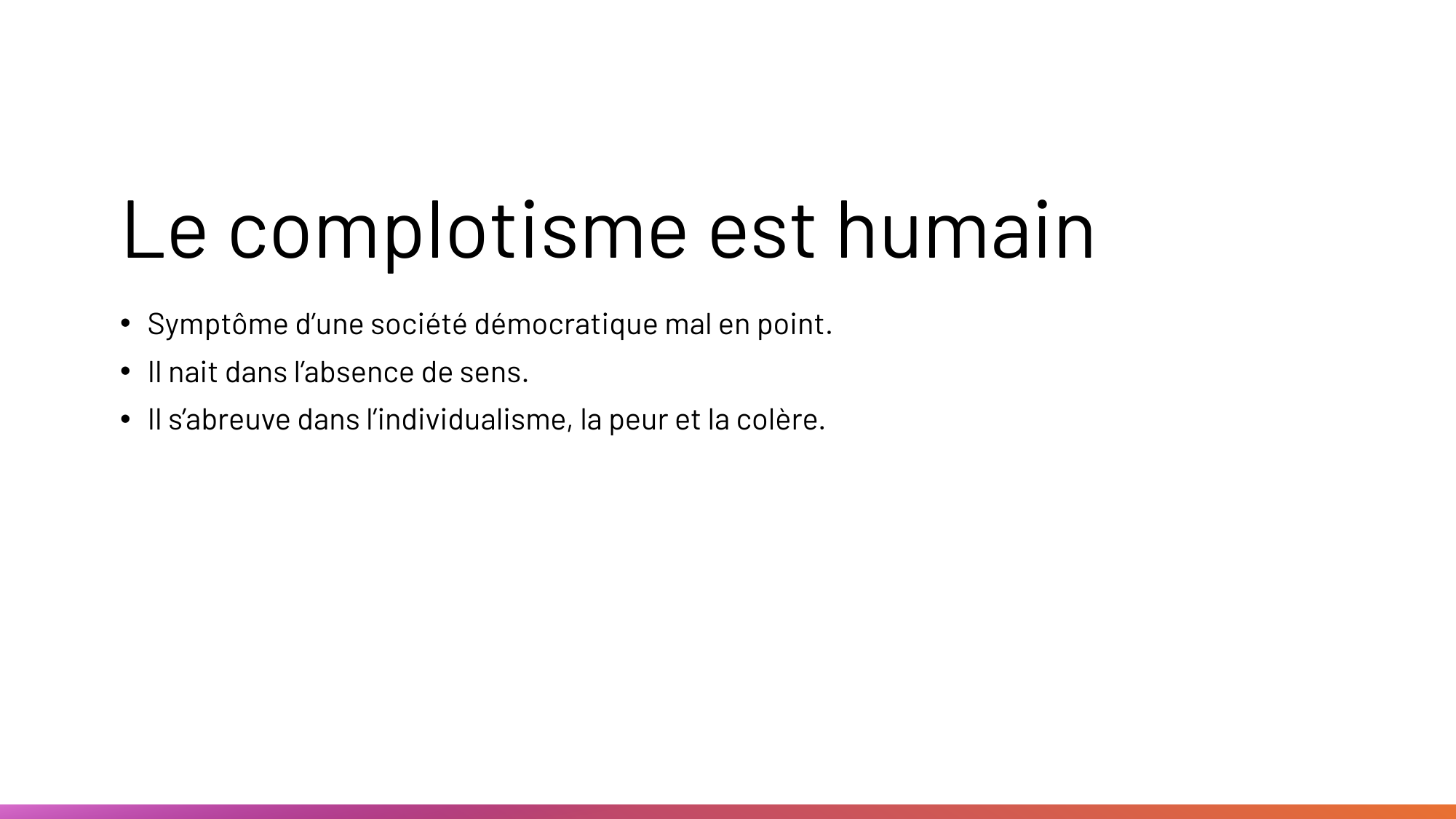

# Le complotisme est humain
Symptôme d’une société démocratique mal en point.
Il nait dans l’absence de sens.
Il s’abreuve dans l’individualisme, la peur et la colère.